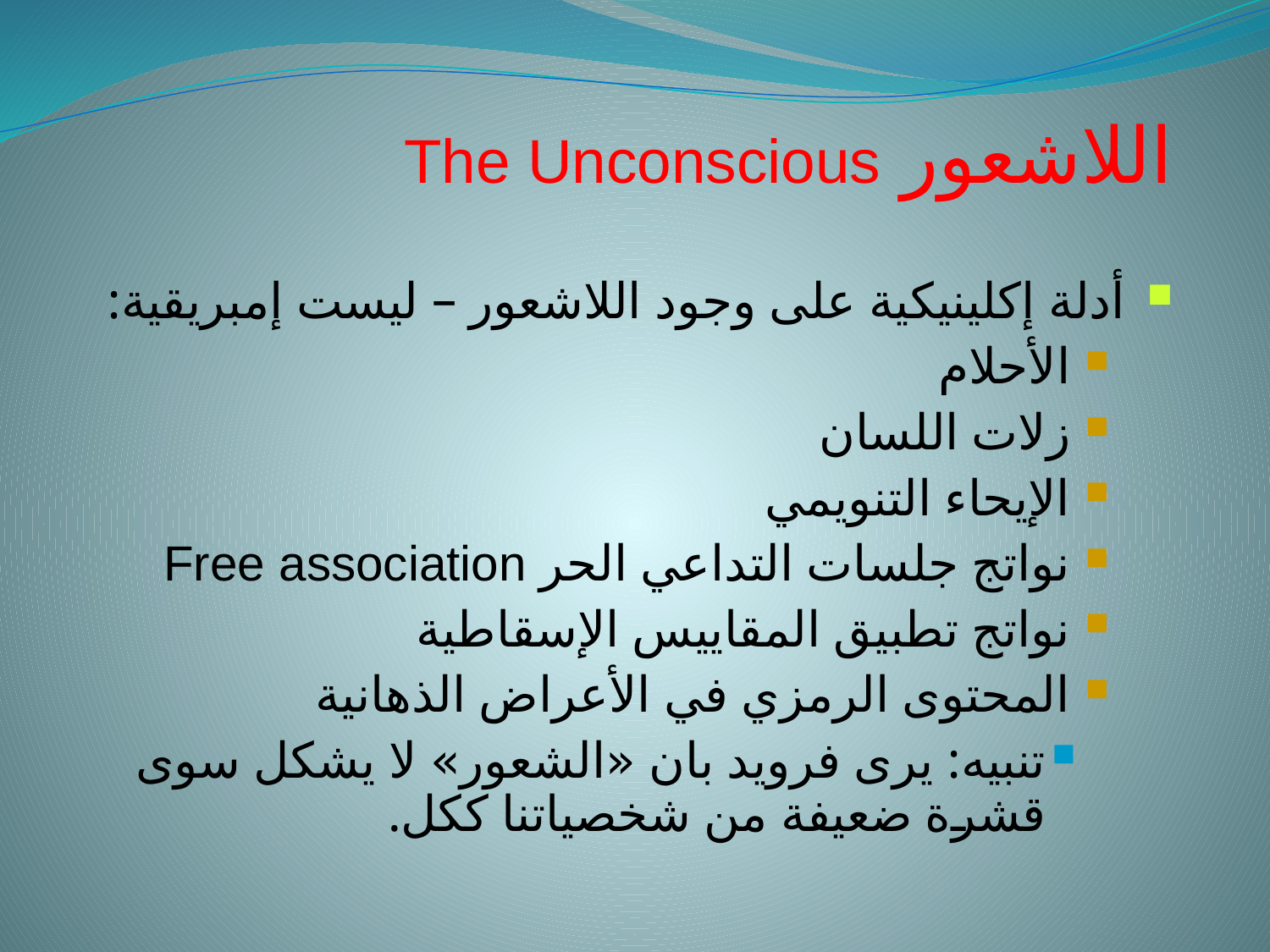

اللاشعور The Unconscious
أدلة إكلينيكية على وجود اللاشعور – ليست إمبريقية:
الأحلام
زلات اللسان
الإيحاء التنويمي
نواتج جلسات التداعي الحر Free association
نواتج تطبيق المقاييس الإسقاطية
المحتوى الرمزي في الأعراض الذهانية
تنبيه: يرى فرويد بان «الشعور» لا يشكل سوى قشرة ضعيفة من شخصياتنا ككل.